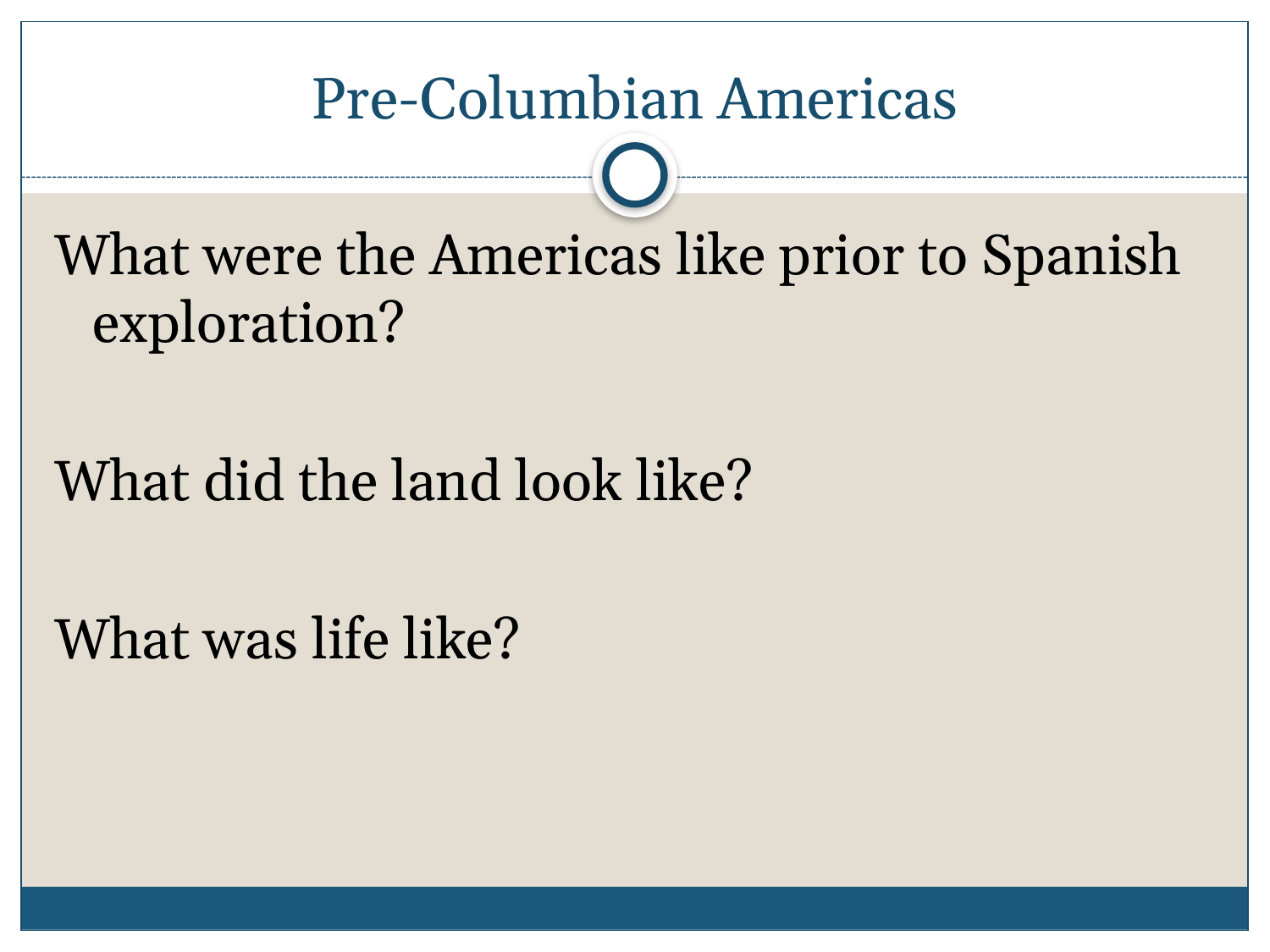

# Pre-Columbian Americas
What were the Americas like prior to Spanish exploration?

What did the land look like?

What was life like?